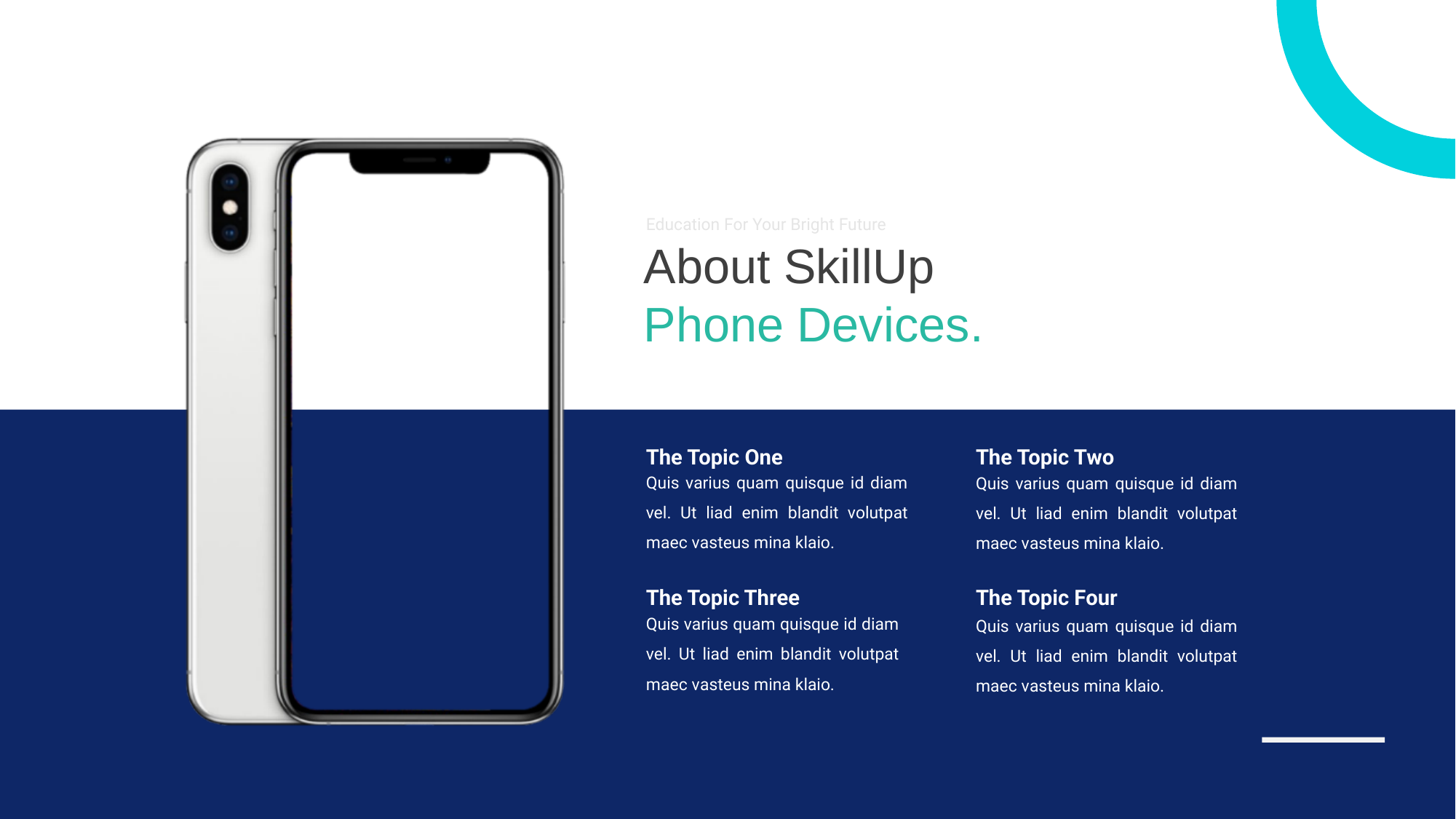

Education For Your Bright Future
About SkillUp Phone Devices.
The Topic Two
The Topic One
Quis varius quam quisque id diam vel. Ut liad enim blandit volutpat maec vasteus mina klaio.
Quis varius quam quisque id diam vel. Ut liad enim blandit volutpat maec vasteus mina klaio.
The Topic Three
The Topic Four
Quis varius quam quisque id diam vel. Ut liad enim blandit volutpat maec vasteus mina klaio.
Quis varius quam quisque id diam vel. Ut liad enim blandit volutpat maec vasteus mina klaio.